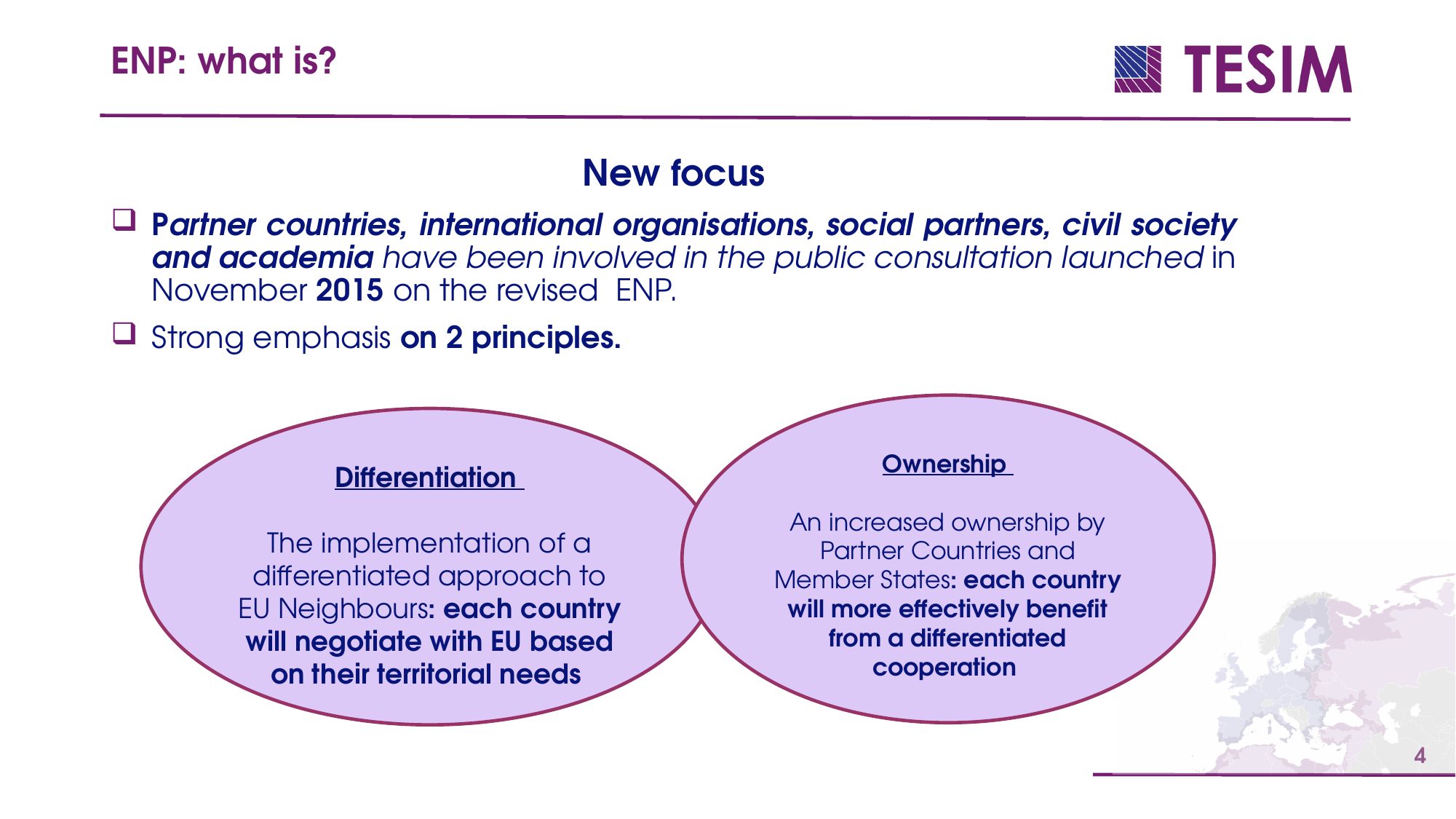

ENP: what is?
New focus
Partner countries, international organisations, social partners, civil society and academia have been involved in the public consultation launched in November 2015 on the revised  ENP.
Strong emphasis on 2 principles.

Ownership

An increased ownership by Partner Countries and Member States: each country will more effectively benefit from a differentiated cooperation
Differentiation

The implementation of a differentiated approach to EU Neighbours: each country will negotiate with EU based on their territorial needs